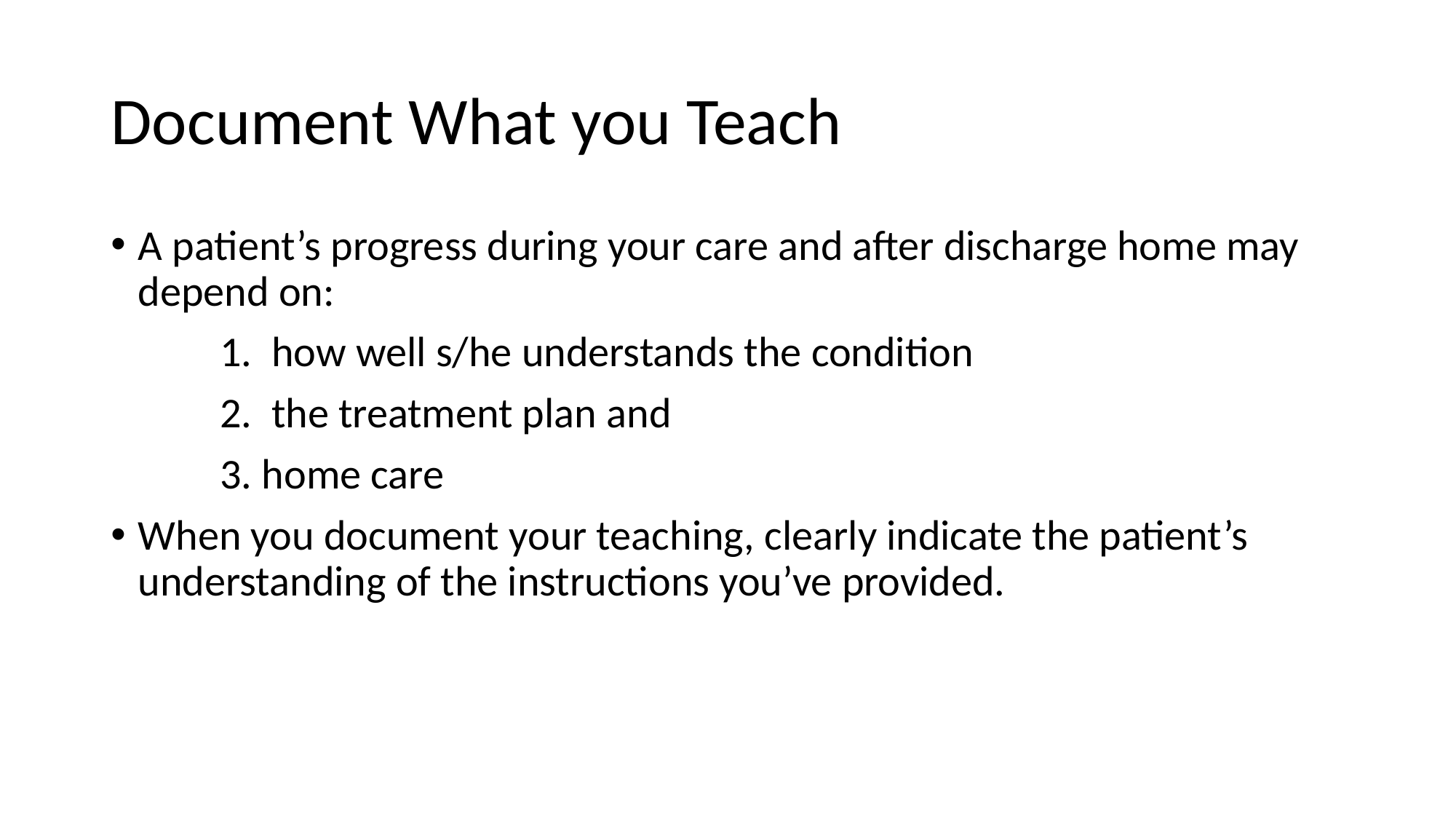

# Document What you Teach
A patient’s progress during your care and after discharge home may depend on:
	1.  how well s/he understands the condition
	2.  the treatment plan and
	3. home care
When you document your teaching, clearly indicate the patient’s understanding of the instructions you’ve provided.